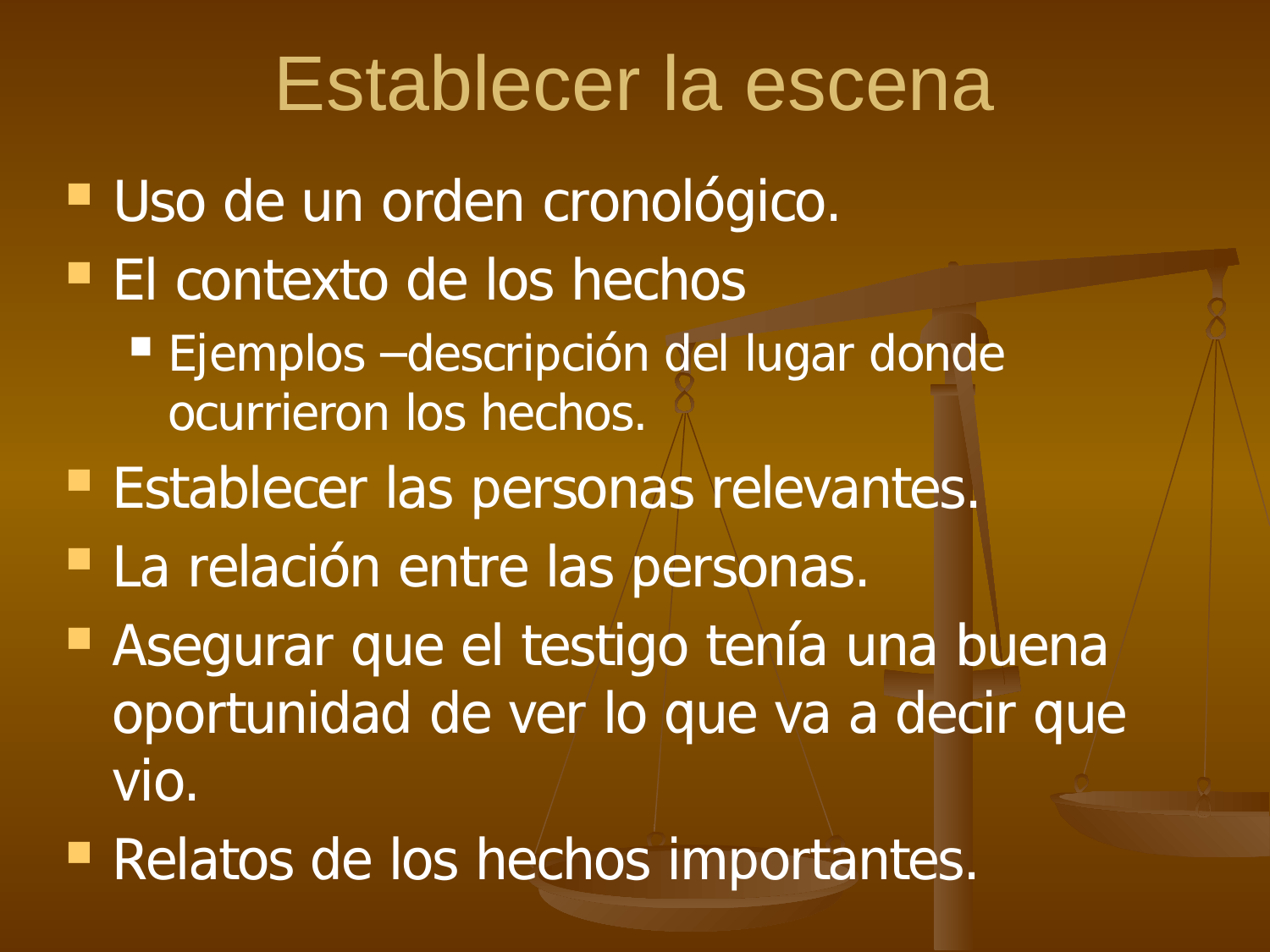

# Establecer la escena
Uso de un orden cronológico.
El contexto de los hechos
Ejemplos –descripción del lugar donde ocurrieron los hechos.
Establecer las personas relevantes.
La relación entre las personas.
Asegurar que el testigo tenía una buena oportunidad de ver lo que va a decir que vio.
Relatos de los hechos importantes.